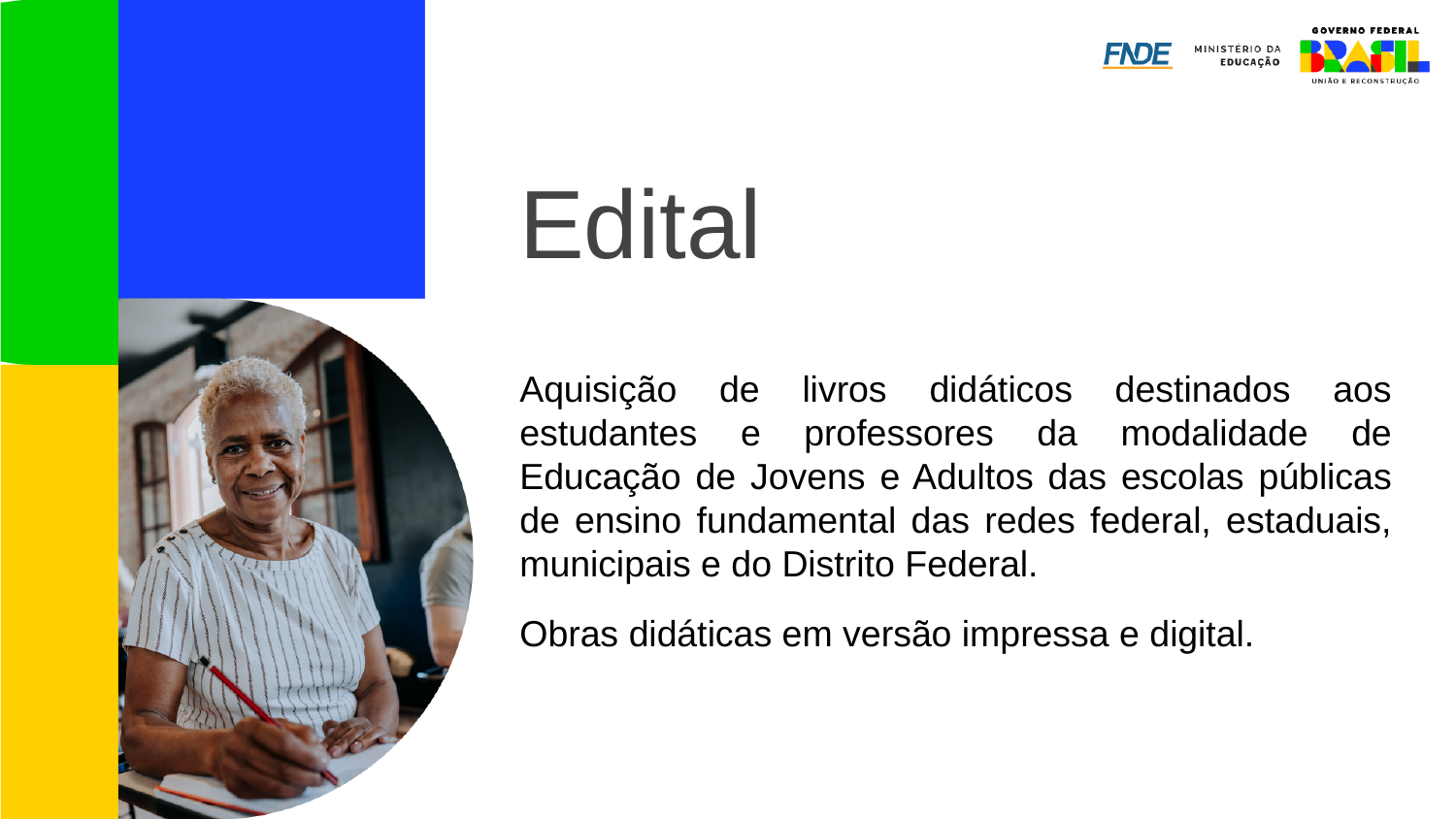

Edital
Aquisição de livros didáticos destinados aos estudantes e professores da modalidade de Educação de Jovens e Adultos das escolas públicas de ensino fundamental das redes federal, estaduais, municipais e do Distrito Federal.

Obras didáticas em versão impressa e digital.